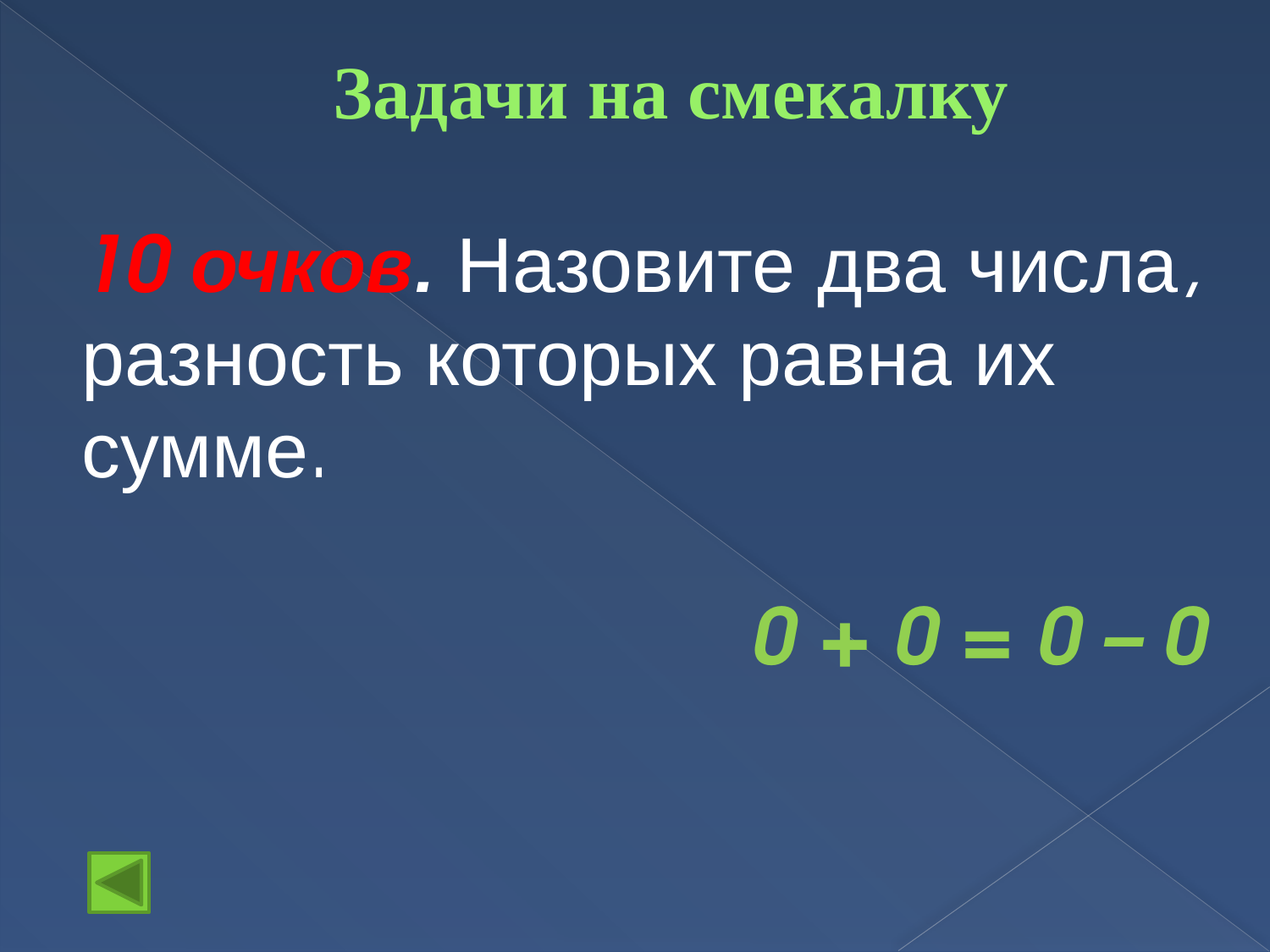

# Задачи на смекалку
10 очков. Назовите два числа, разность которых равна их сумме.

0 + 0 = 0 – 0